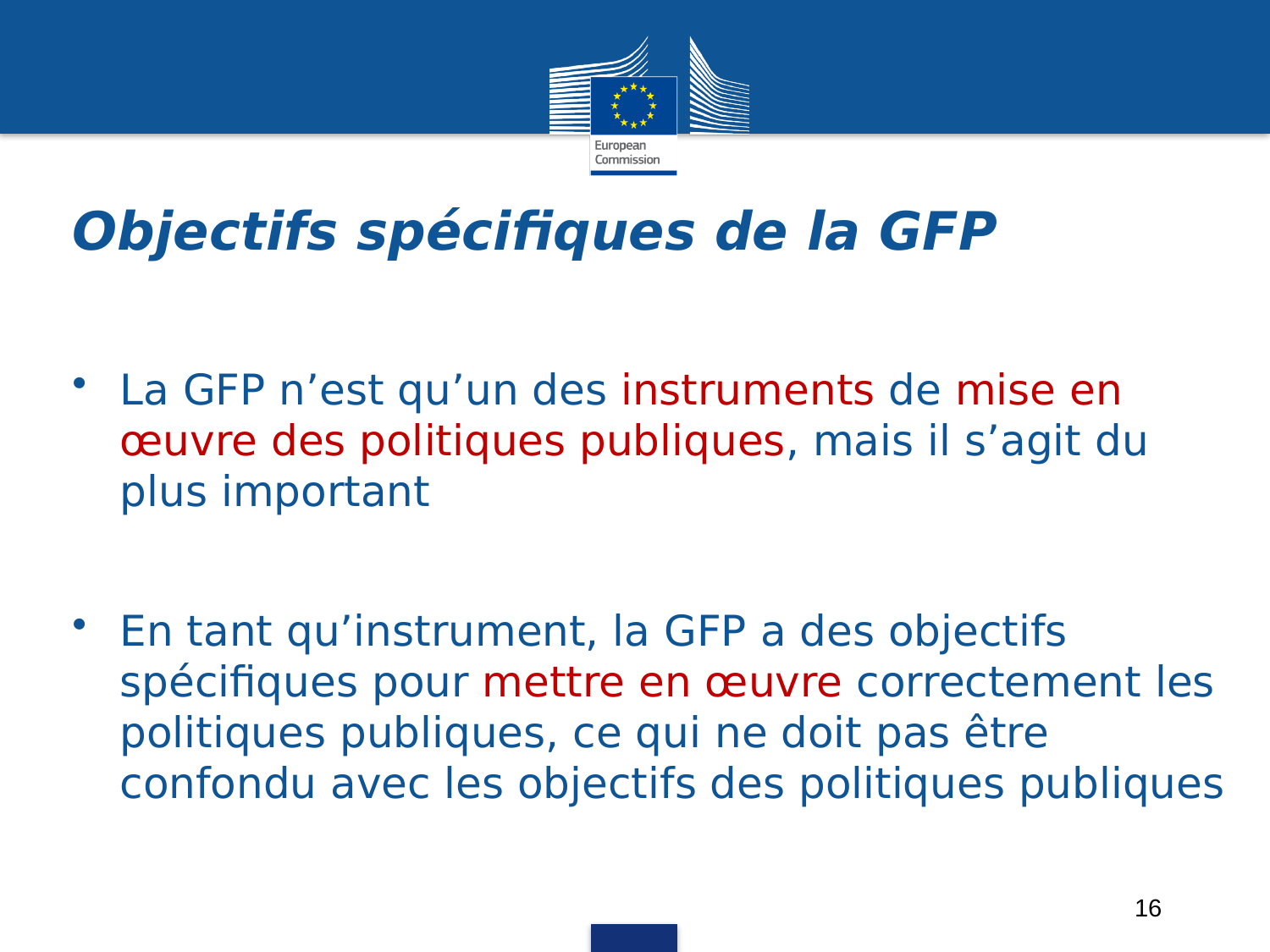

# Objectifs spécifiques de la GFP
La GFP n’est qu’un des instruments de mise en œuvre des politiques publiques, mais il s’agit du plus important

En tant qu’instrument, la GFP a des objectifs spécifiques pour mettre en œuvre correctement les politiques publiques, ce qui ne doit pas être confondu avec les objectifs des politiques publiques
16